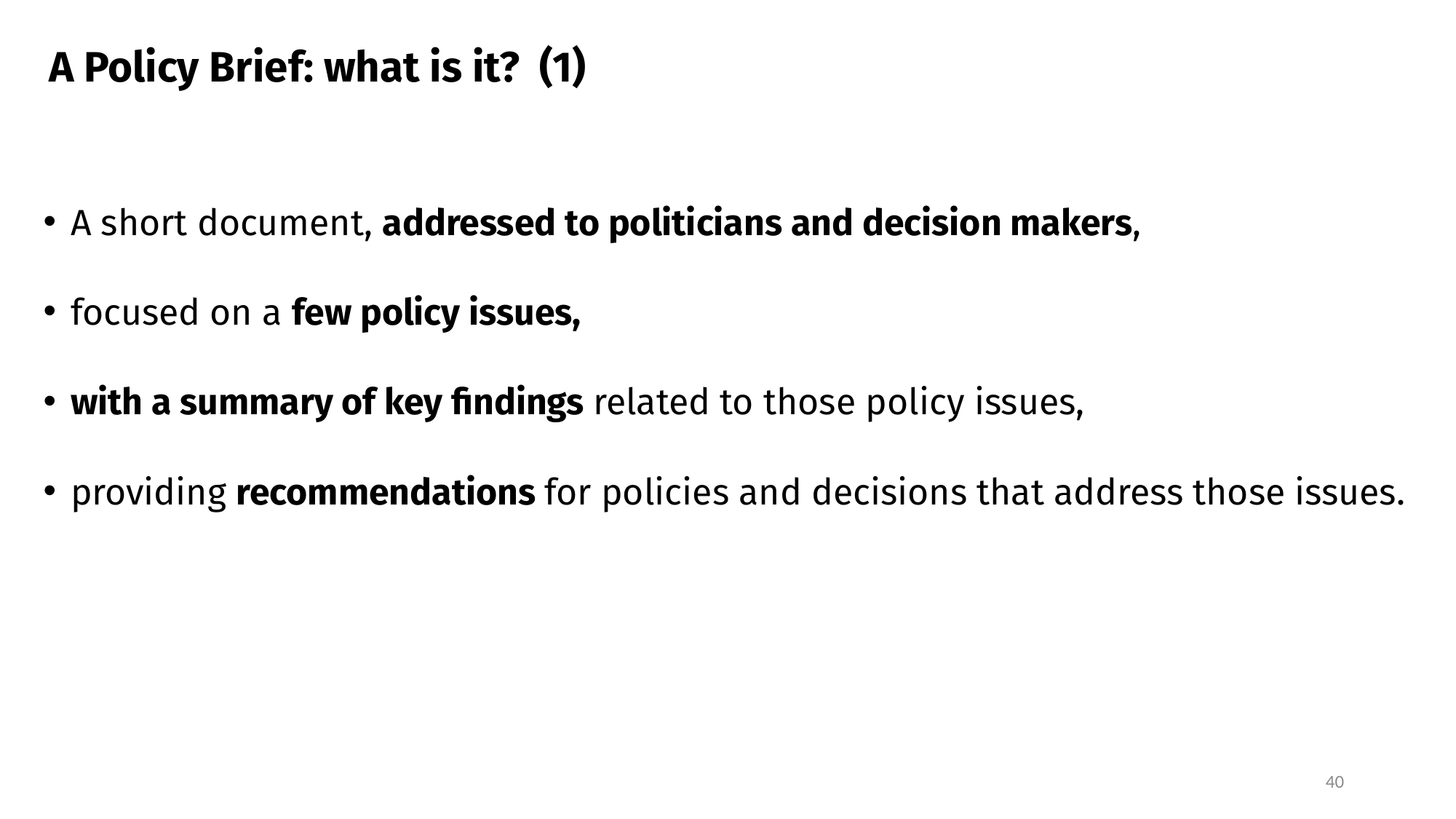

# A Policy Brief: what is it?  (1)
A short document, addressed to politicians and decision makers,
focused on a few policy issues,
with a summary of key findings related to those policy issues,
providing recommendations for policies and decisions that address those issues.
40